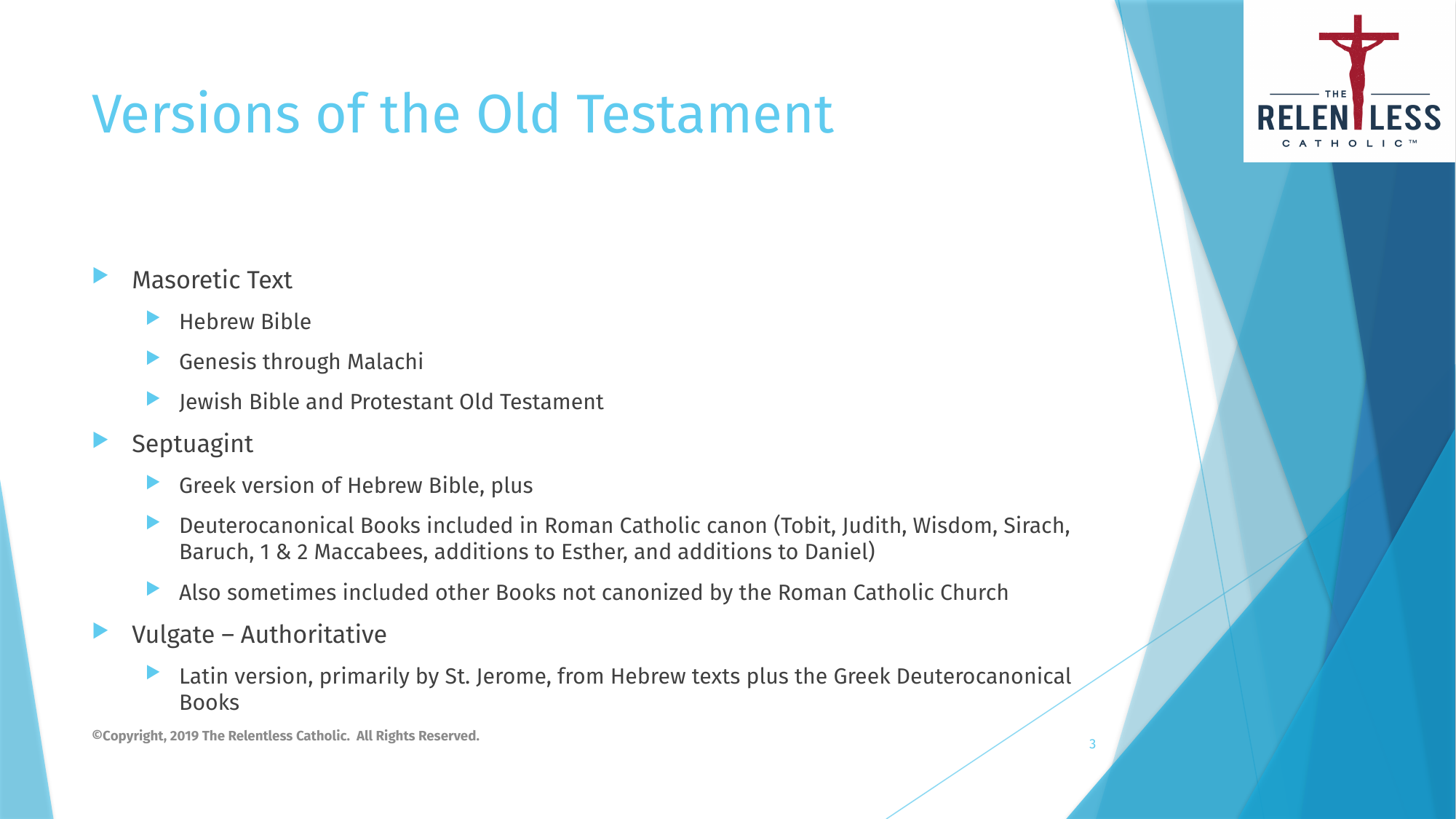

# Versions of the Old Testament
Masoretic Text
Hebrew Bible
Genesis through Malachi
Jewish Bible and Protestant Old Testament
Septuagint
Greek version of Hebrew Bible, plus
Deuterocanonical Books included in Roman Catholic canon (Tobit, Judith, Wisdom, Sirach, Baruch, 1 & 2 Maccabees, additions to Esther, and additions to Daniel)
Also sometimes included other Books not canonized by the Roman Catholic Church
Vulgate – Authoritative
Latin version, primarily by St. Jerome, from Hebrew texts plus the Greek Deuterocanonical Books
©Copyright, 2019 The Relentless Catholic.  All Rights Reserved.

3